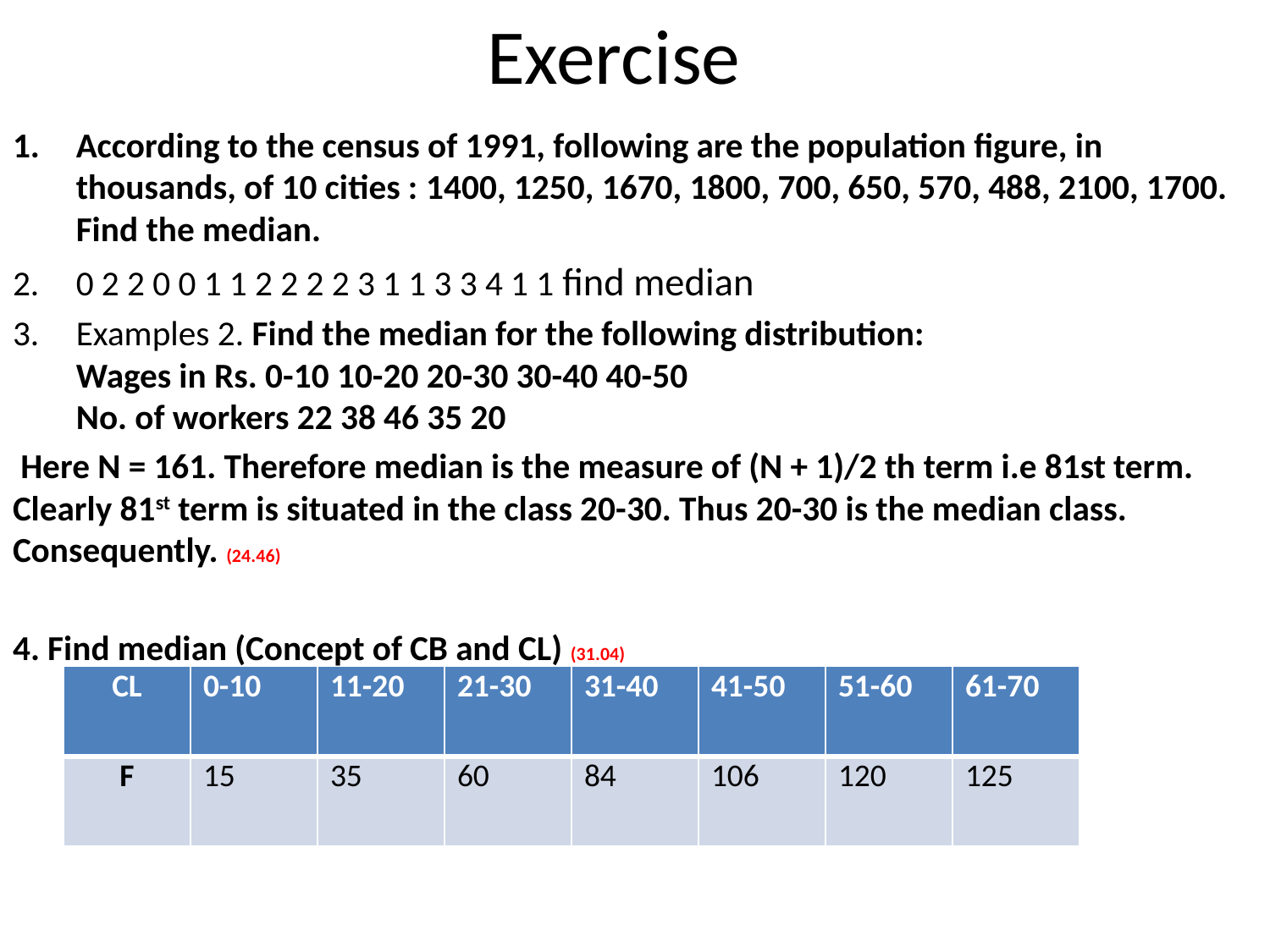

# Exercise
According to the census of 1991, following are the population figure, in thousands, of 10 cities : 1400, 1250, 1670, 1800, 700, 650, 570, 488, 2100, 1700. Find the median.
0 2 2 0 0 1 1 2 2 2 2 3 1 1 3 3 4 1 1 find median
Examples 2. Find the median for the following distribution:
Wages in Rs. 0-10 10-20 20-30 30-40 40-50
No. of workers 22 38 46 35 20
 Here N = 161. Therefore median is the measure of (N + 1)/2 th term i.e 81st term. Clearly 81st term is situated in the class 20-30. Thus 20-30 is the median class. Consequently. (24.46)

4. Find median (Concept of CB and CL) (31.04)

| CL | 0-10 | 11-20 | 21-30 | 31-40 | 41-50 | 51-60 | 61-70 |
| --- | --- | --- | --- | --- | --- | --- | --- |
| F | 15 | 35 | 60 | 84 | 106 | 120 | 125 |